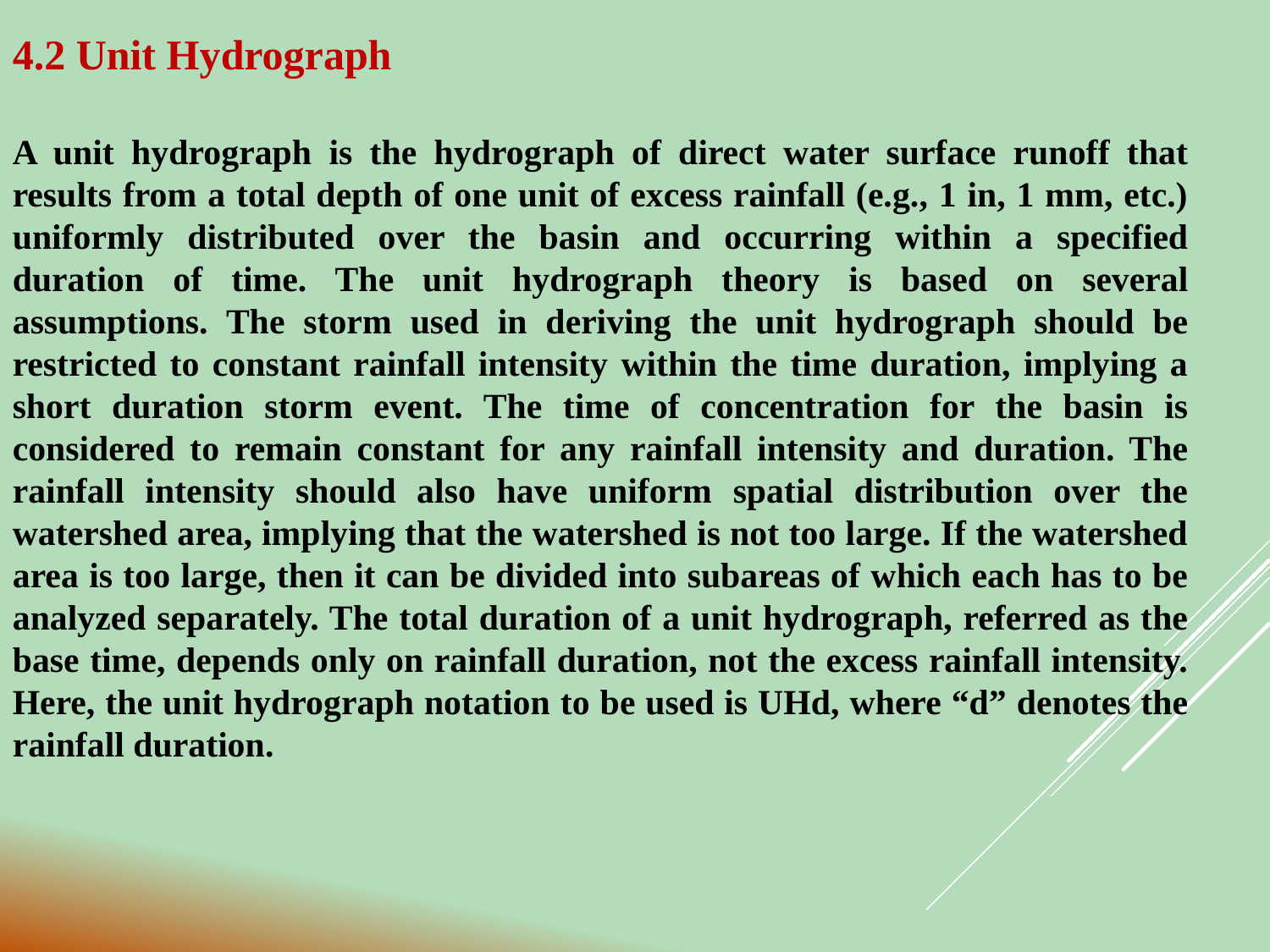

4.2 Unit Hydrograph

A unit hydrograph is the hydrograph of direct water surface runoff that results from a total depth of one unit of excess rainfall (e.g., 1 in, 1 mm, etc.) uniformly distributed over the basin and occurring within a specified duration of time. The unit hydrograph theory is based on several assumptions. The storm used in deriving the unit hydrograph should be restricted to constant rainfall intensity within the time duration, implying a short duration storm event. The time of concentration for the basin is considered to remain constant for any rainfall intensity and duration. The rainfall intensity should also have uniform spatial distribution over the watershed area, implying that the watershed is not too large. If the watershed area is too large, then it can be divided into subareas of which each has to be analyzed separately. The total duration of a unit hydrograph, referred as the base time, depends only on rainfall duration, not the excess rainfall intensity. Here, the unit hydrograph notation to be used is UHd, where “d” denotes the rainfall duration.